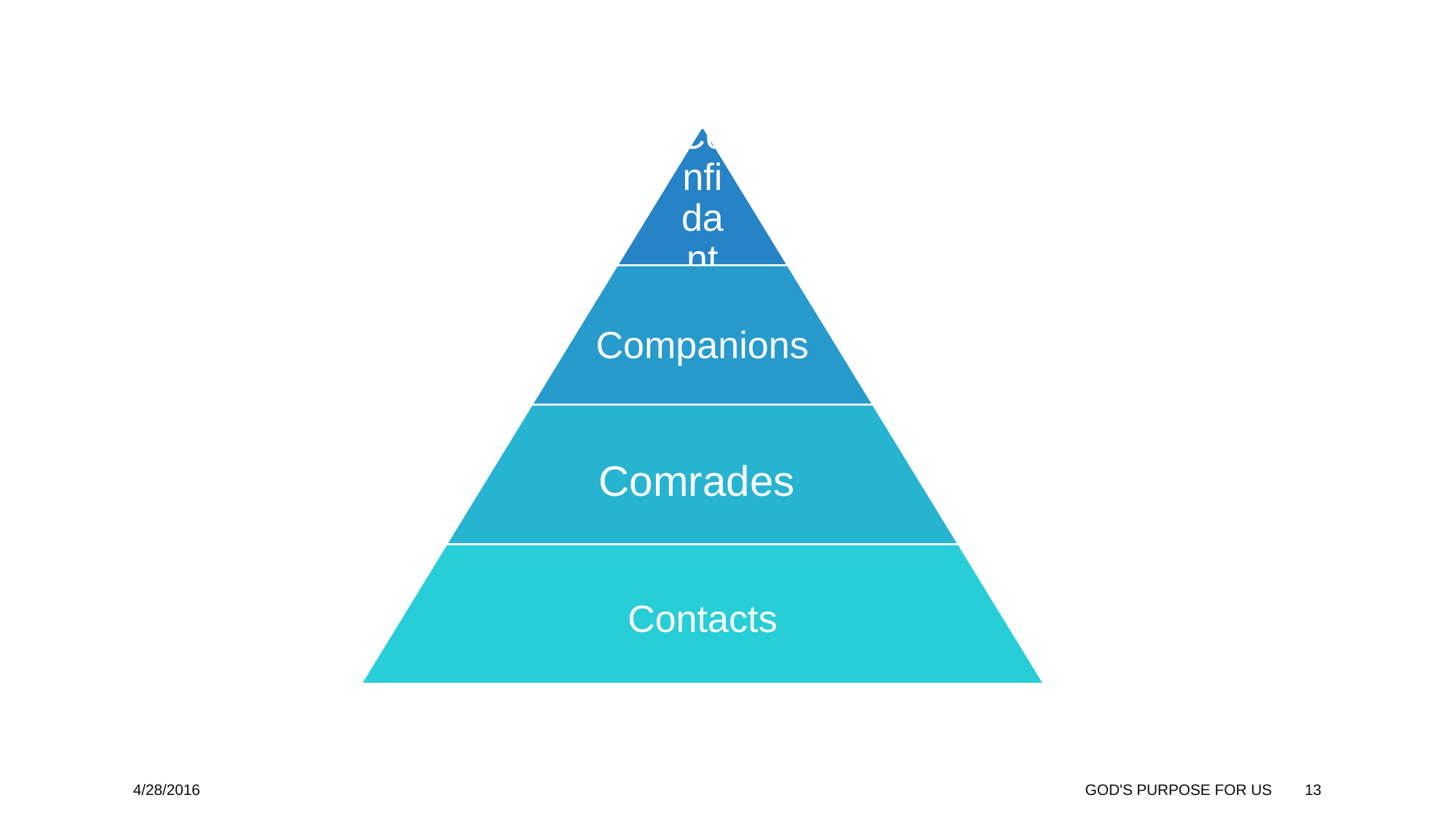

Confidants
Companions
Comrades
Contacts
4/28/2016
God's Purpose for US
13